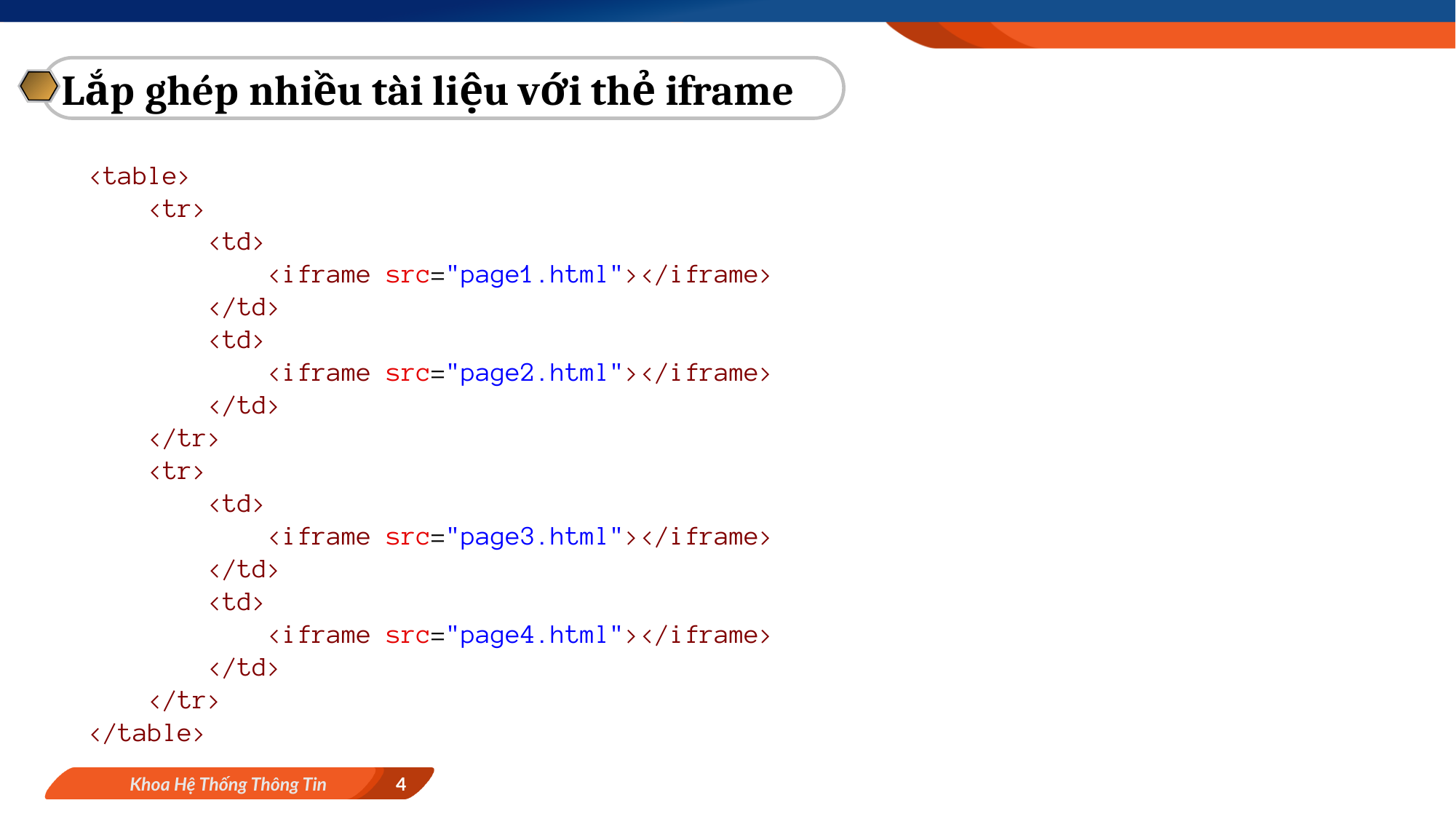

Lắp ghép nhiều tài liệu với thẻ iframe

<table>
    <tr>
        <td>
            <iframe src="page1.html"></iframe>
        </td>
        <td>
            <iframe src="page2.html"></iframe>
        </td>
    </tr>
    <tr>
        <td>
            <iframe src="page3.html"></iframe>
        </td>
        <td>
            <iframe src="page4.html"></iframe>
        </td>
    </tr>
</table>
4
Khoa Hệ Thống Thông Tin